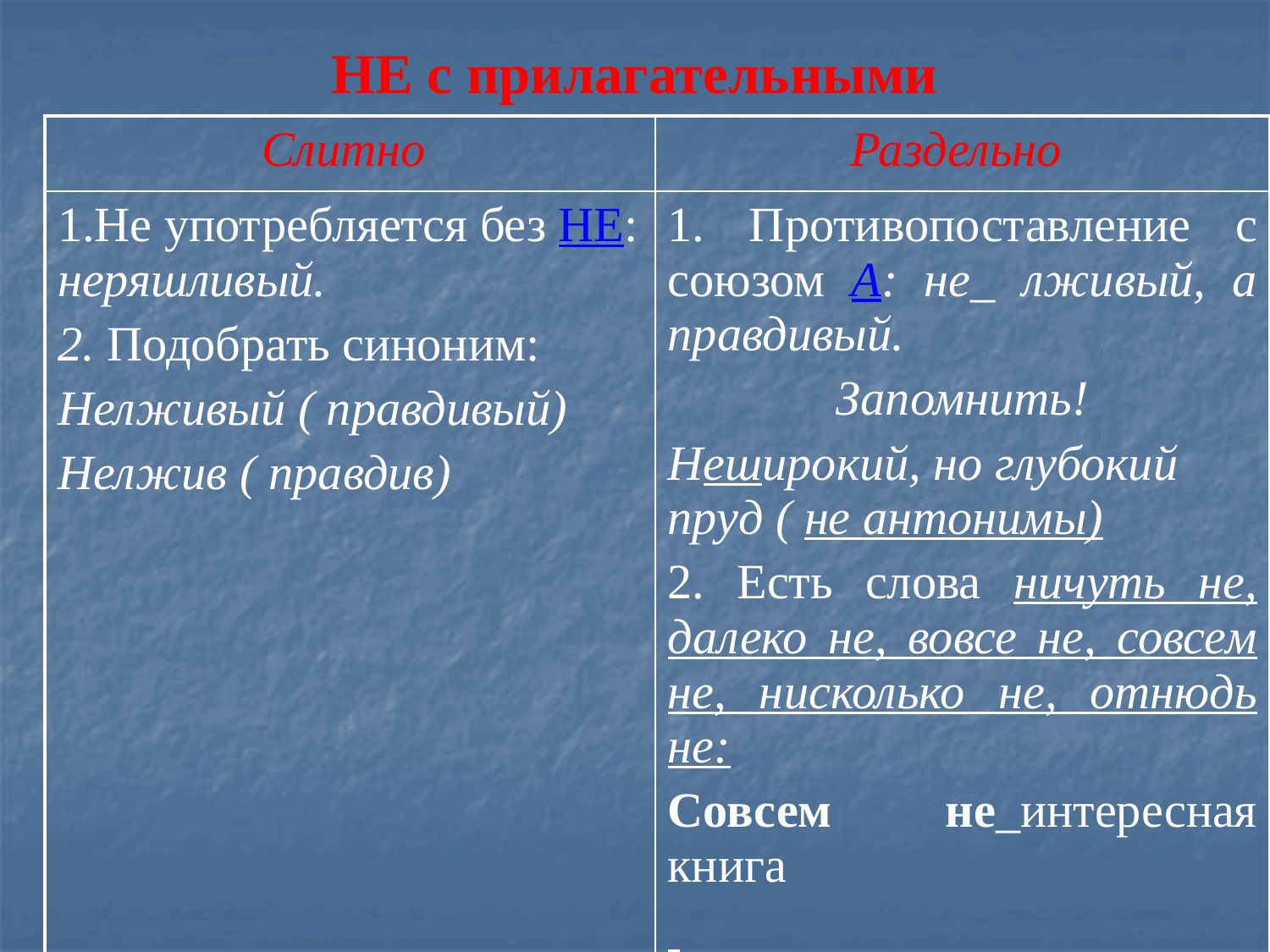

# НЕ с прилагательными
| Слитно | Раздельно |
| --- | --- |
| 1.Не употребляется без НЕ: неряшливый. 2. Подобрать синоним: Нелживый ( правдивый) Нелжив ( правдив) | 1. Противопоставление с союзом А: не\_ лживый, а правдивый. Запомнить! Неширокий, но глубокий пруд ( не антонимы) 2. Есть слова ничуть не, далеко не, вовсе не, совсем не, нисколько не, отнюдь не: Совсем не\_интересная книга |